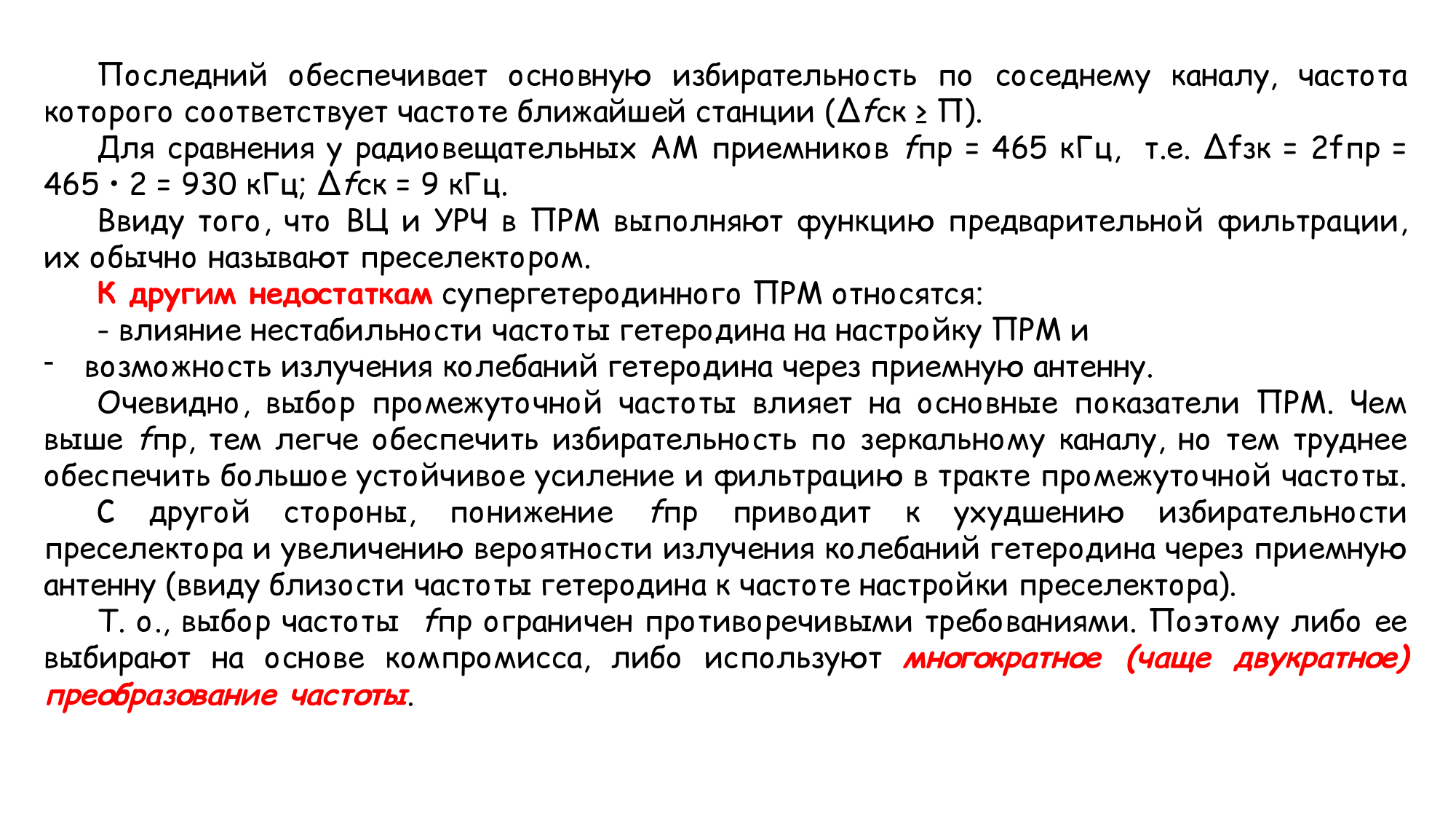

Последний обеспечивает основную избирательность по соседнему каналу, частота которого соответствует частоте ближайшей станции (Δfск ≥ П).
Для сравнения у радиовещательных АМ приемников fпр = 465 кГц,  т.е. Δfзк = 2fпр = 465 • 2 = 930 кГц; Δfск = 9 кГц.
Ввиду того, что ВЦ и УРЧ в ПРМ выполняют функцию предварительной фильтрации, их обычно называют преселектором.
К другим недостаткам супергетеродинного ПРМ относятся:
- влияние нестабильности частоты гетеродина на настройку ПРМ и
возможность излучения колебаний гетеродина через приемную антенну.
Очевидно, выбор промежуточной частоты влияет на основные показатели ПРМ. Чем выше fпр, тем легче обеспечить избирательность по зеркальному каналу, но тем труднее обеспечить большое устойчивое усиление и фильтрацию в тракте промежуточной частоты.
С другой стороны, понижение fпр приводит к ухудшению избирательности преселектора и увеличению вероятности излучения колебаний гетеродина через приемную антенну (ввиду близости частоты гетеродина к частоте настройки преселектора).
Т. о., выбор частоты  fпр ограничен противоречивыми требованиями. Поэтому либо ее выбирают на основе компромисса, либо используют многократное (чаще двукратное) преобразование частоты.